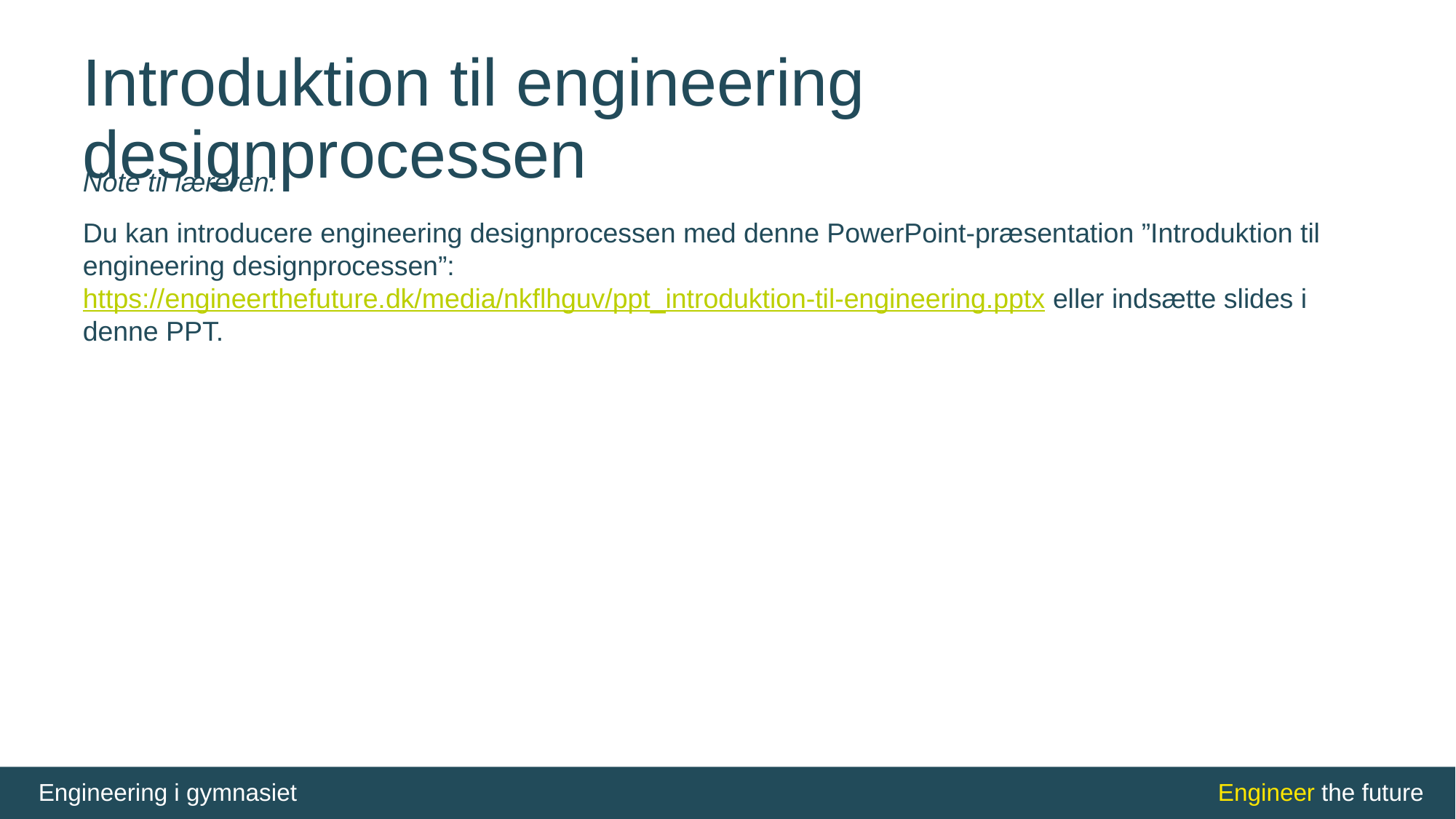

# Introduktion til engineering designprocessen
Note til læreren:
Du kan introducere engineering designprocessen med denne PowerPoint-præsentation ”Introduktion til engineering designprocessen”: https://engineerthefuture.dk/media/nkflhguv/ppt_introduktion-til-engineering.pptx eller indsætte slides i denne PPT.